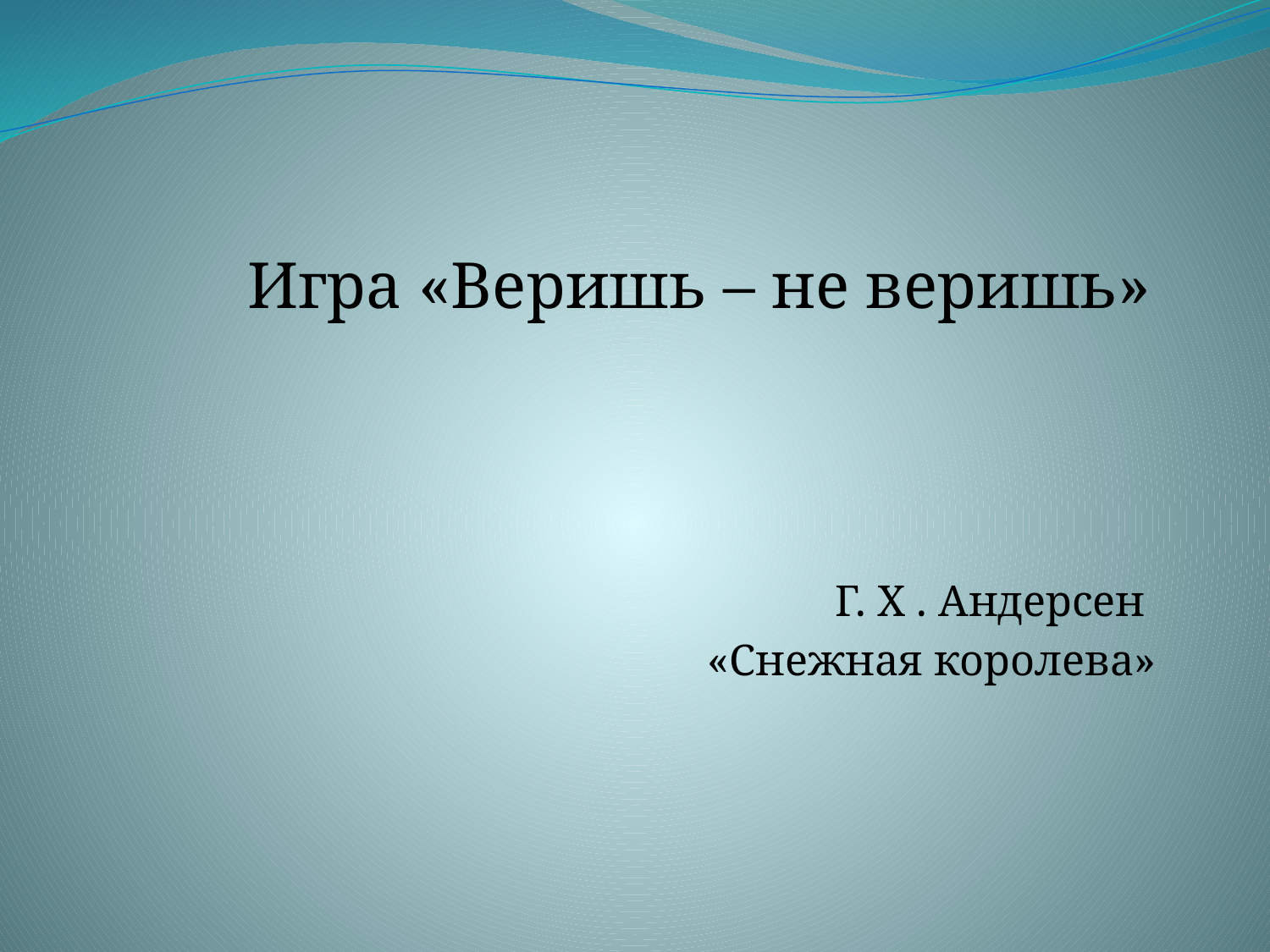

Игра «Веришь – не веришь»
#

Г. Х . Андерсен
«Снежная королева»